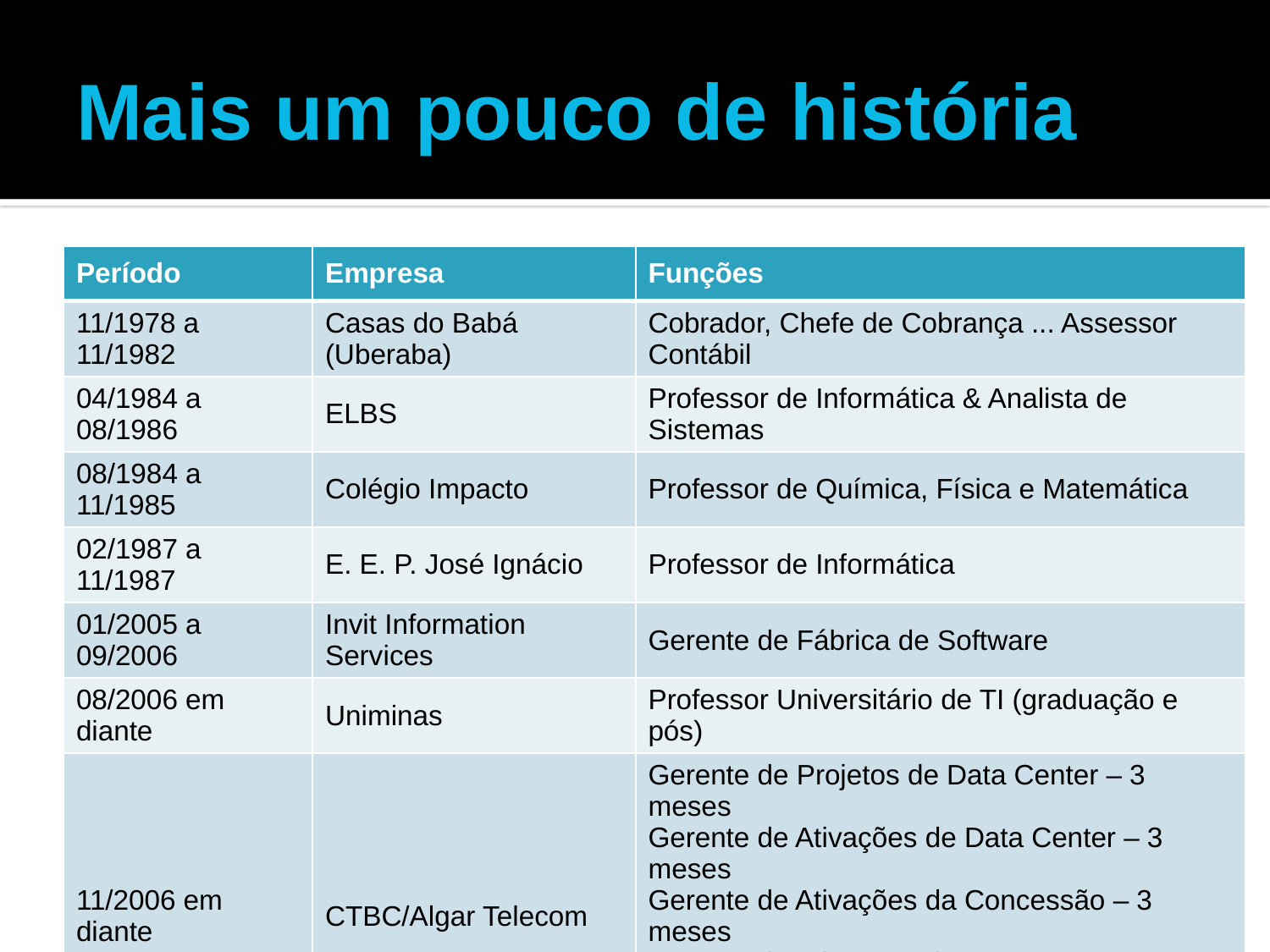

# Mais um pouco de história
| Período | Empresa | Funções |
| --- | --- | --- |
| 11/1978 a 11/1982 | Casas do Babá (Uberaba) | Cobrador, Chefe de Cobrança ... Assessor Contábil |
| 04/1984 a 08/1986 | ELBS | Professor de Informática & Analista de Sistemas |
| 08/1984 a 11/1985 | Colégio Impacto | Professor de Química, Física e Matemática |
| 02/1987 a 11/1987 | E. E. P. José Ignácio | Professor de Informática |
| 01/2005 a 09/2006 | Invit Information Services | Gerente de Fábrica de Software |
| 08/2006 em diante | Uniminas | Professor Universitário de TI (graduação e pós) |
| 11/2006 em diante | CTBC/Algar Telecom | Gerente de Projetos de Data Center – 3 meses Gerente de Ativações de Data Center – 3 meses Gerente de Ativações da Concessão – 3 meses Gerente de Ativações da Expansão – 3 meses Analista de Processos de Negócio – 9 meses Gerente de Projetos de Operações – 2 meses Gerente de Projetos de Mercado – Há 2 anos |